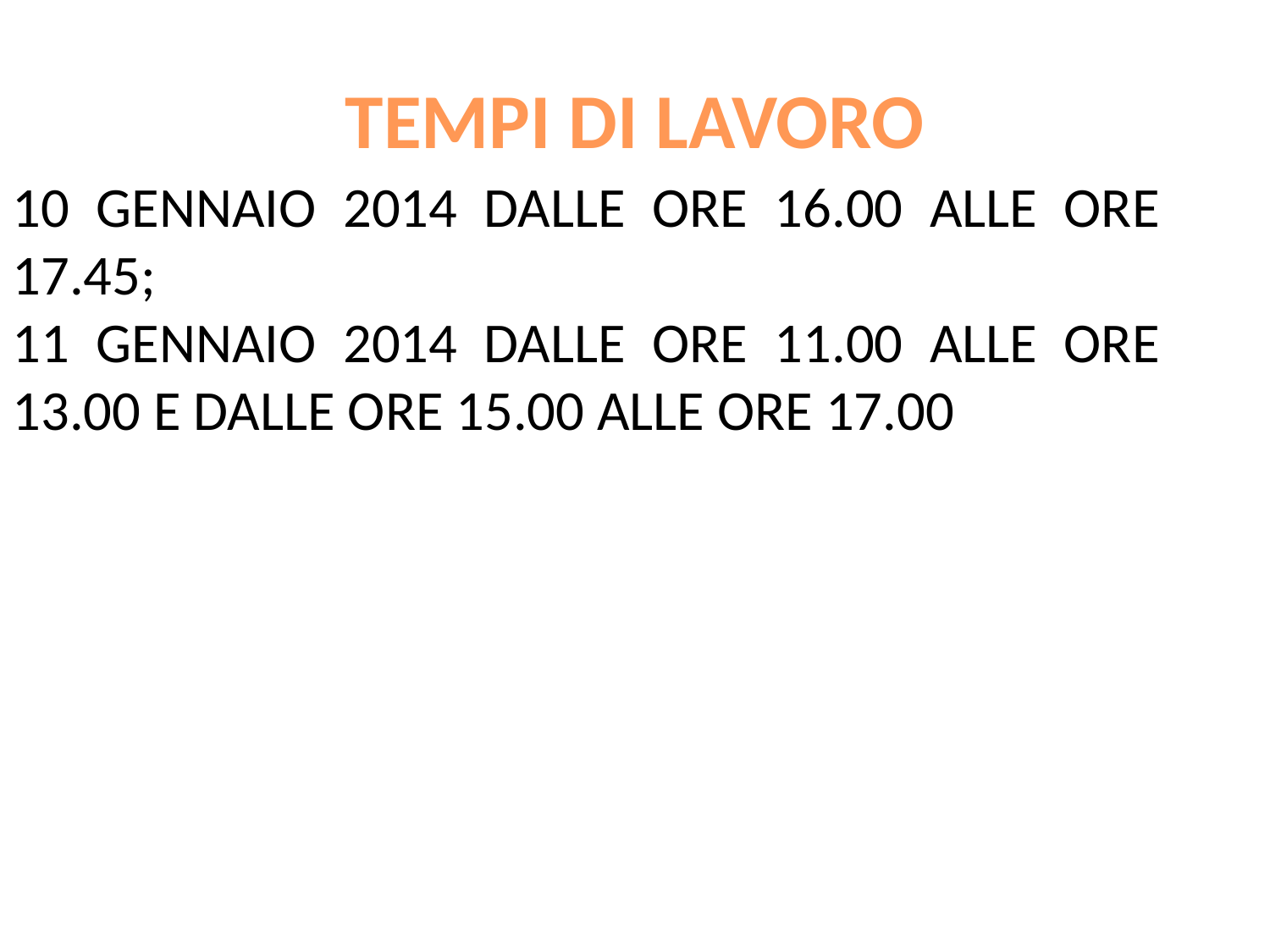

# TEMPI DI LAVORO
10 GENNAIO 2014 DALLE ORE 16.00 ALLE ORE 17.45;
11 GENNAIO 2014 DALLE ORE 11.00 ALLE ORE 13.00 E DALLE ORE 15.00 ALLE ORE 17.00